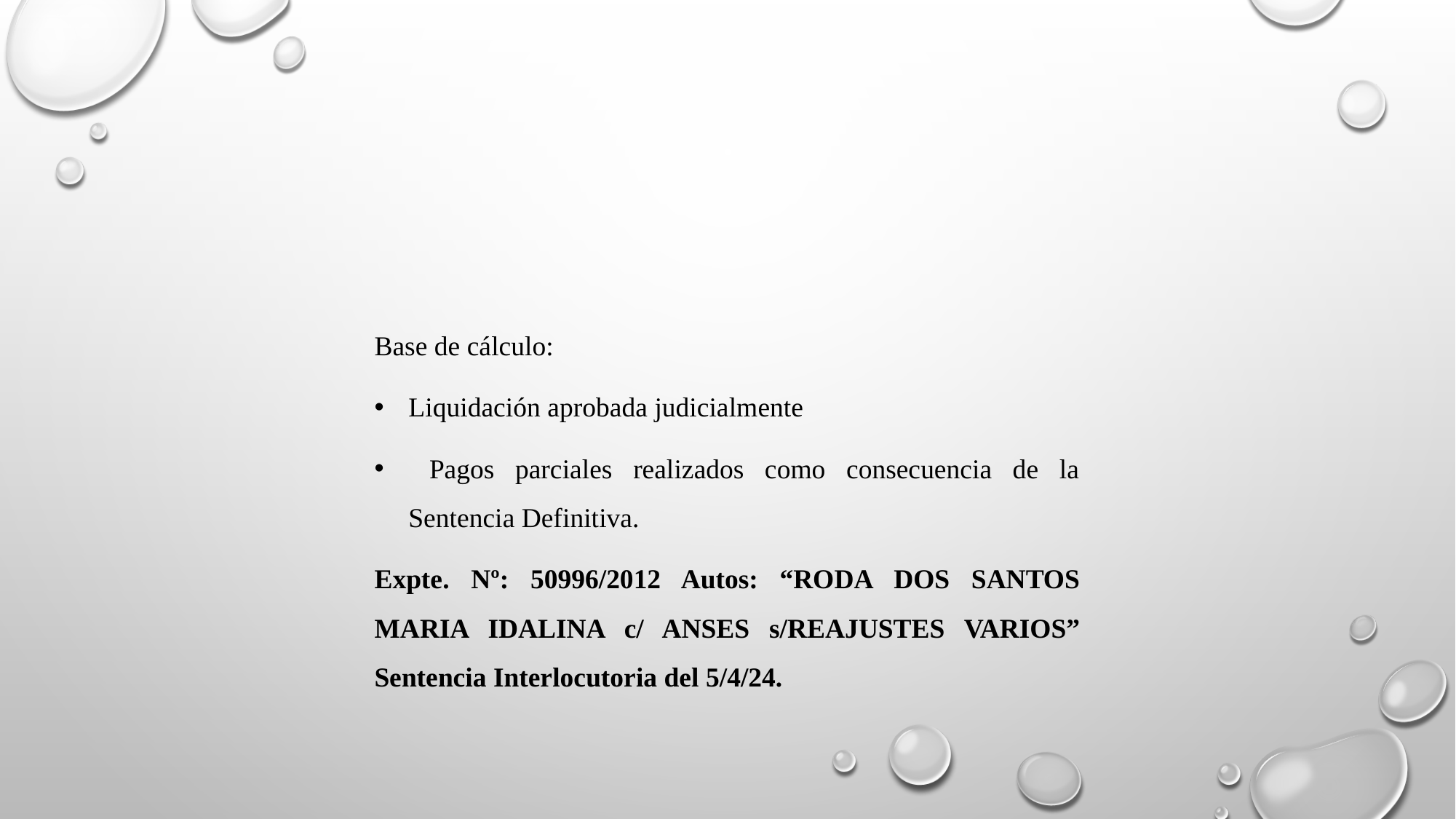

Base de cálculo:
Liquidación aprobada judicialmente
 Pagos parciales realizados como consecuencia de la Sentencia Definitiva.
Expte. Nº: 50996/2012 Autos: “RODA DOS SANTOS MARIA IDALINA c/ ANSES s/REAJUSTES VARIOS” Sentencia Interlocutoria del 5/4/24.